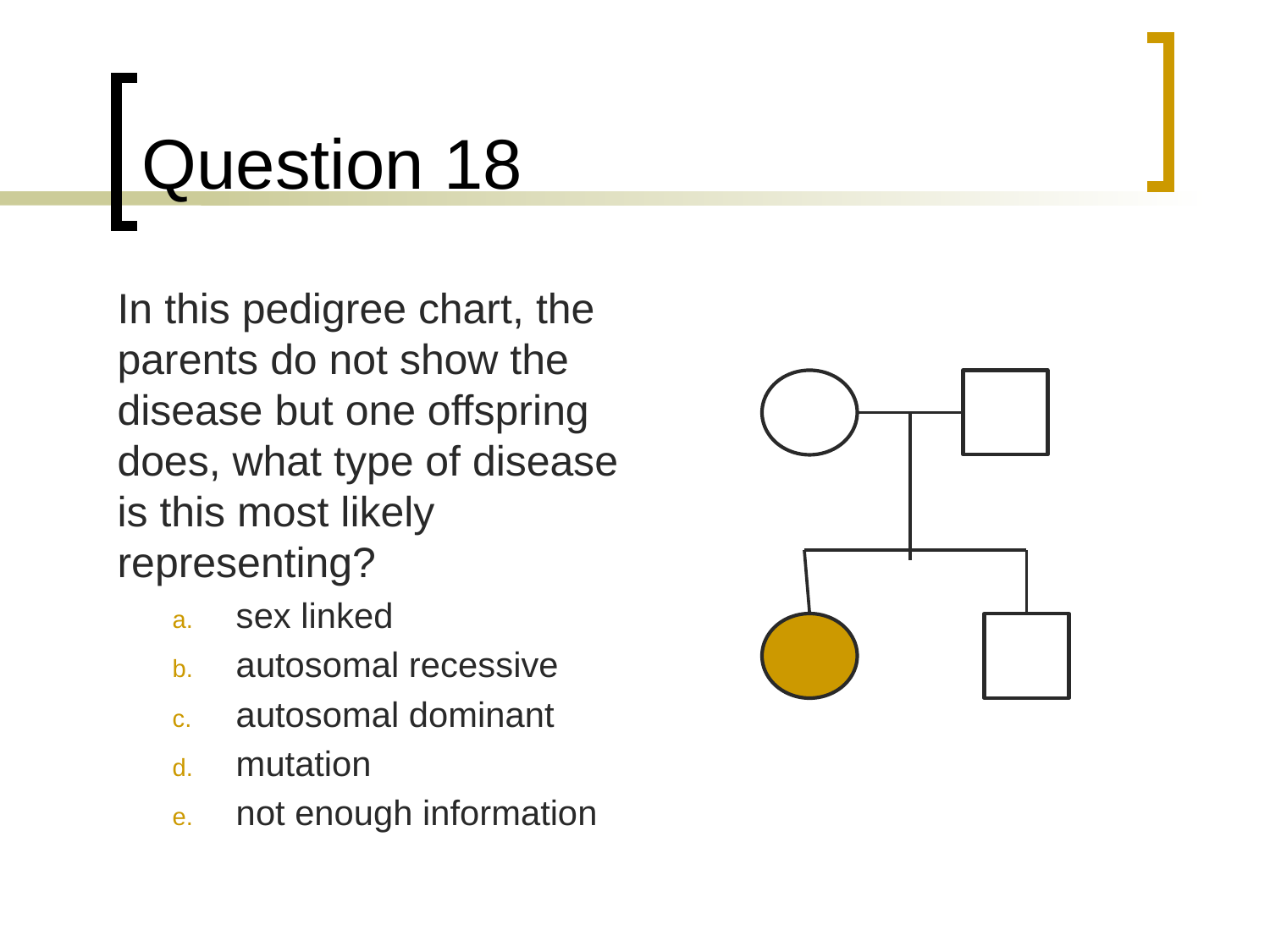

# Question 18
	In this pedigree chart, the parents do not show the disease but one offspring does, what type of disease is this most likely representing?
sex linked
autosomal recessive
autosomal dominant
mutation
not enough information